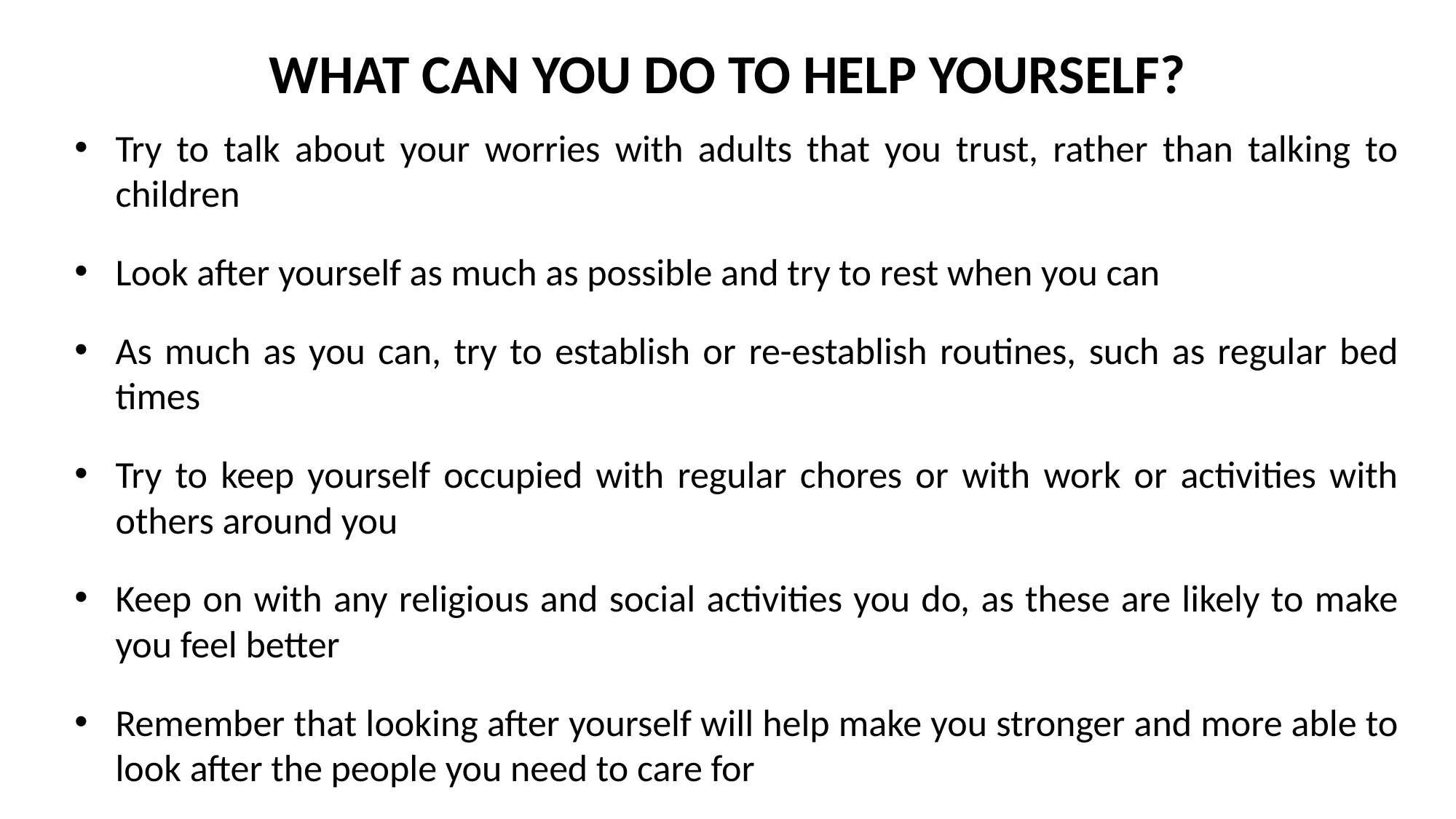

# What can you do to help yourself?
Try to talk about your worries with adults that you trust, rather than talking to children

Look after yourself as much as possible and try to rest when you can

As much as you can, try to establish or re-establish routines, such as regular bed times

Try to keep yourself occupied with regular chores or with work or activities with others around you

Keep on with any religious and social activities you do, as these are likely to make you feel better

Remember that looking after yourself will help make you stronger and more able to look after the people you need to care for